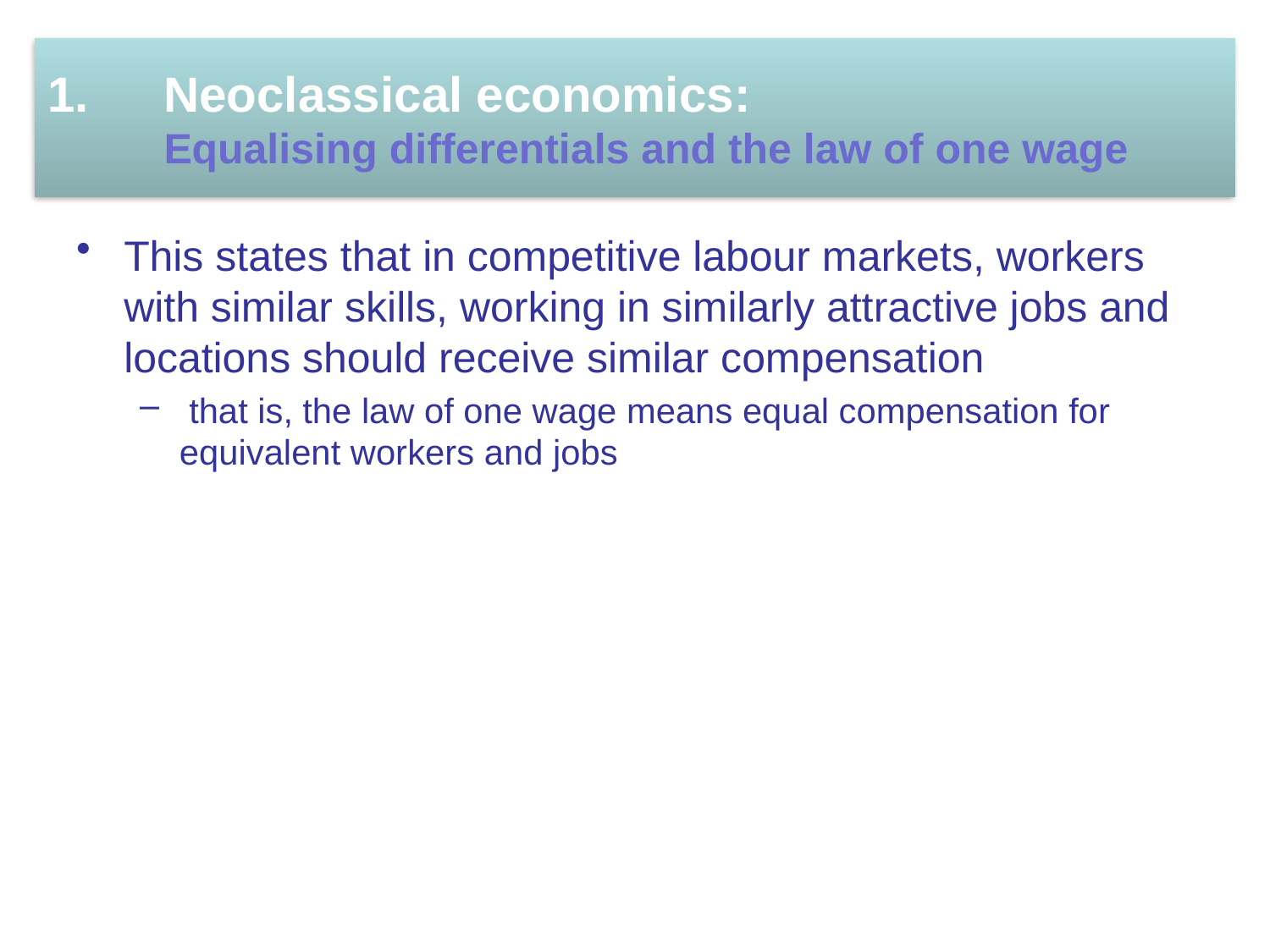

# Neoclassical economics: Equalising differentials and the law of one wage
This states that in competitive labour markets, workers with similar skills, working in similarly attractive jobs and locations should receive similar compensation
 that is, the law of one wage means equal compensation for equivalent workers and jobs